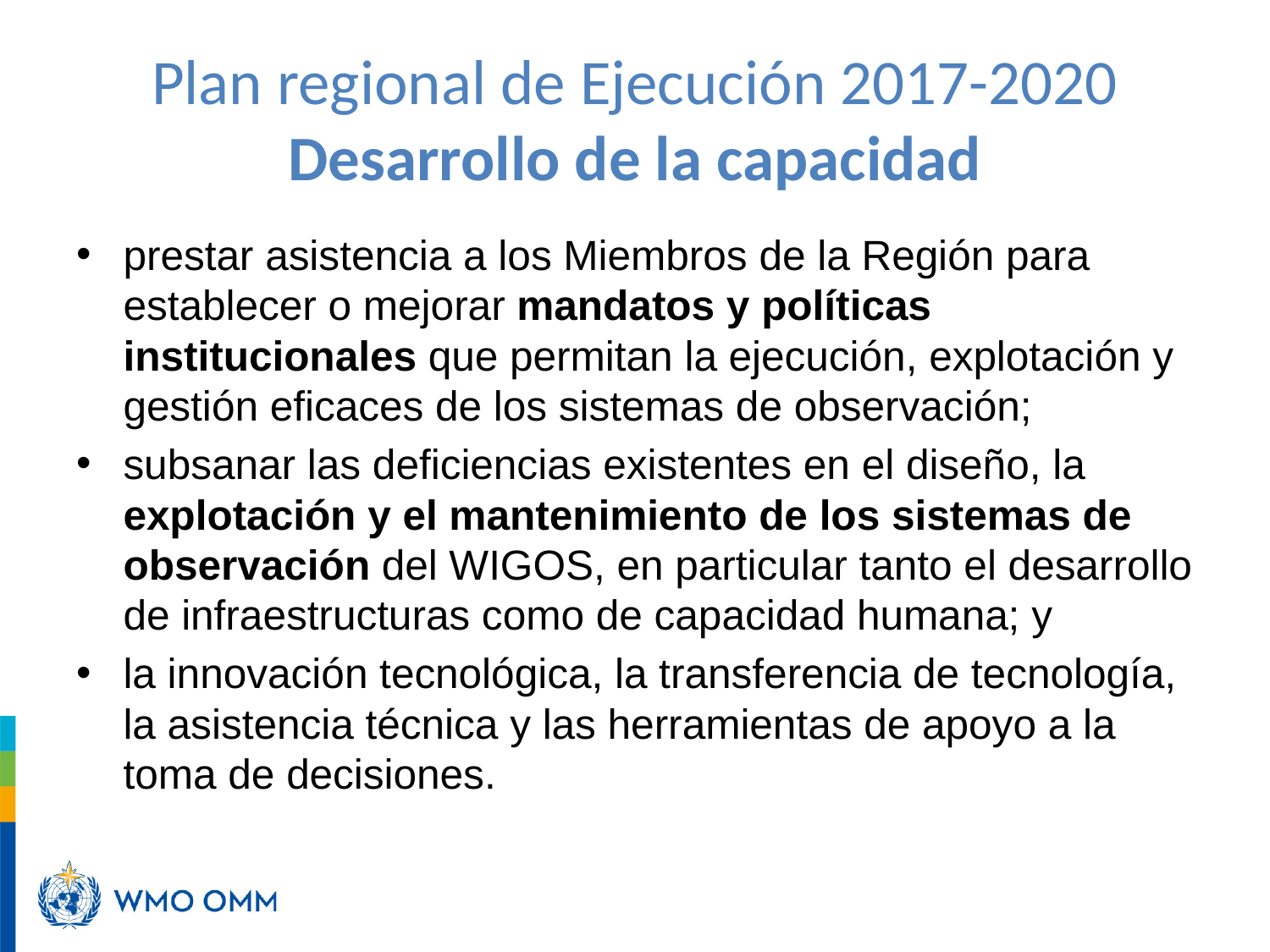

# Plan regional de Ejecución 2017-2020 Desarrollo de la capacidad
prestar asistencia a los Miembros de la Región para establecer o mejorar mandatos y políticas institucionales que permitan la ejecución, explotación y gestión eficaces de los sistemas de observación;
subsanar las deficiencias existentes en el diseño, la explotación y el mantenimiento de los sistemas de observación del WIGOS, en particular tanto el desarrollo de infraestructuras como de capacidad humana; y
la innovación tecnológica, la transferencia de tecnología, la asistencia técnica y las herramientas de apoyo a la toma de decisiones.